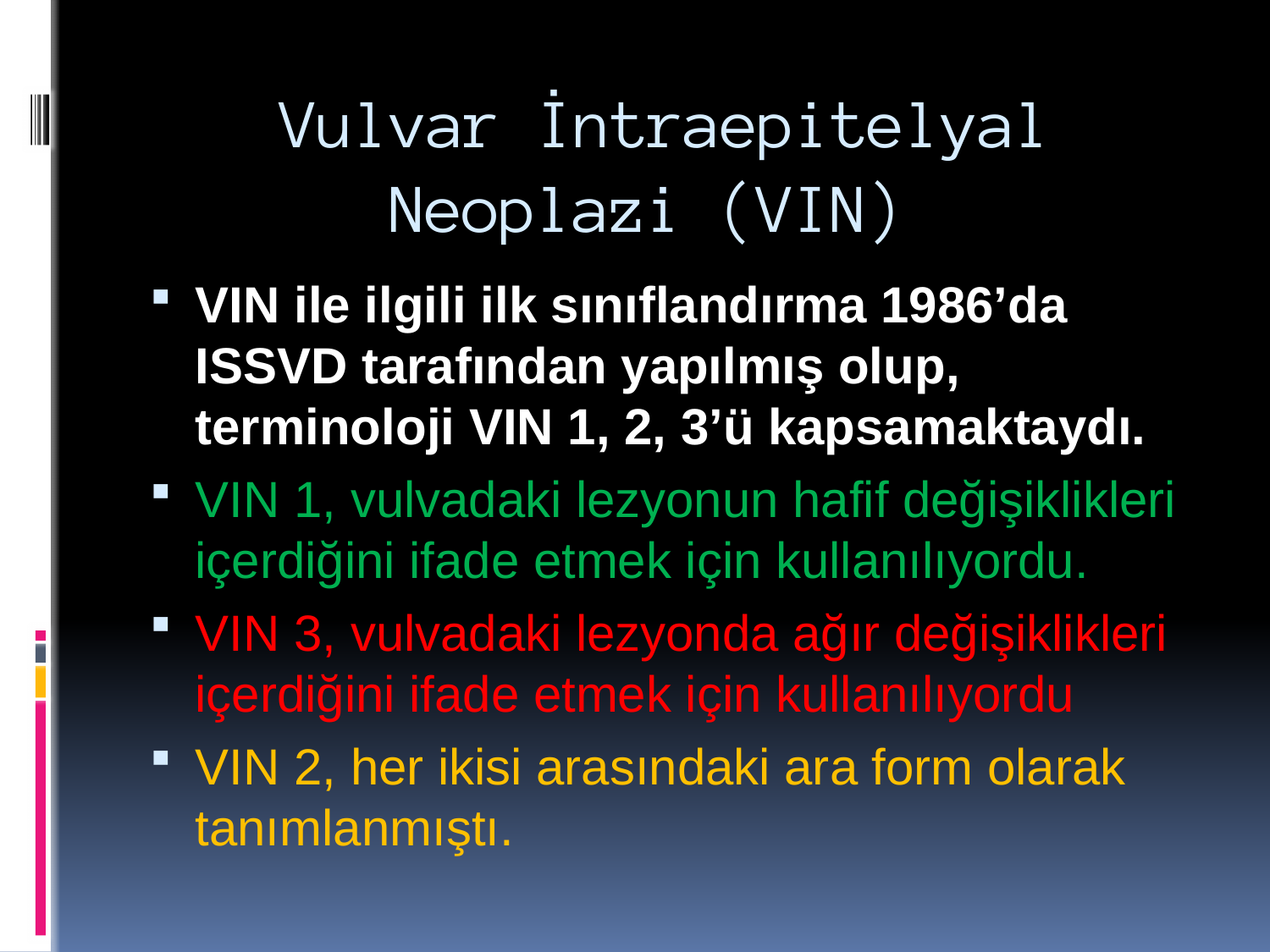

# Vulvar İntraepitelyal Neoplazi (VIN)
VIN ile ilgili ilk sınıflandırma 1986’da ISSVD tarafından yapılmış olup, terminoloji VIN 1, 2, 3’ü kapsamaktaydı.
VIN 1, vulvadaki lezyonun hafif değişiklikleri içerdiğini ifade etmek için kullanılıyordu.
VIN 3, vulvadaki lezyonda ağır değişiklikleri içerdiğini ifade etmek için kullanılıyordu
VIN 2, her ikisi arasındaki ara form olarak tanımlanmıştı.